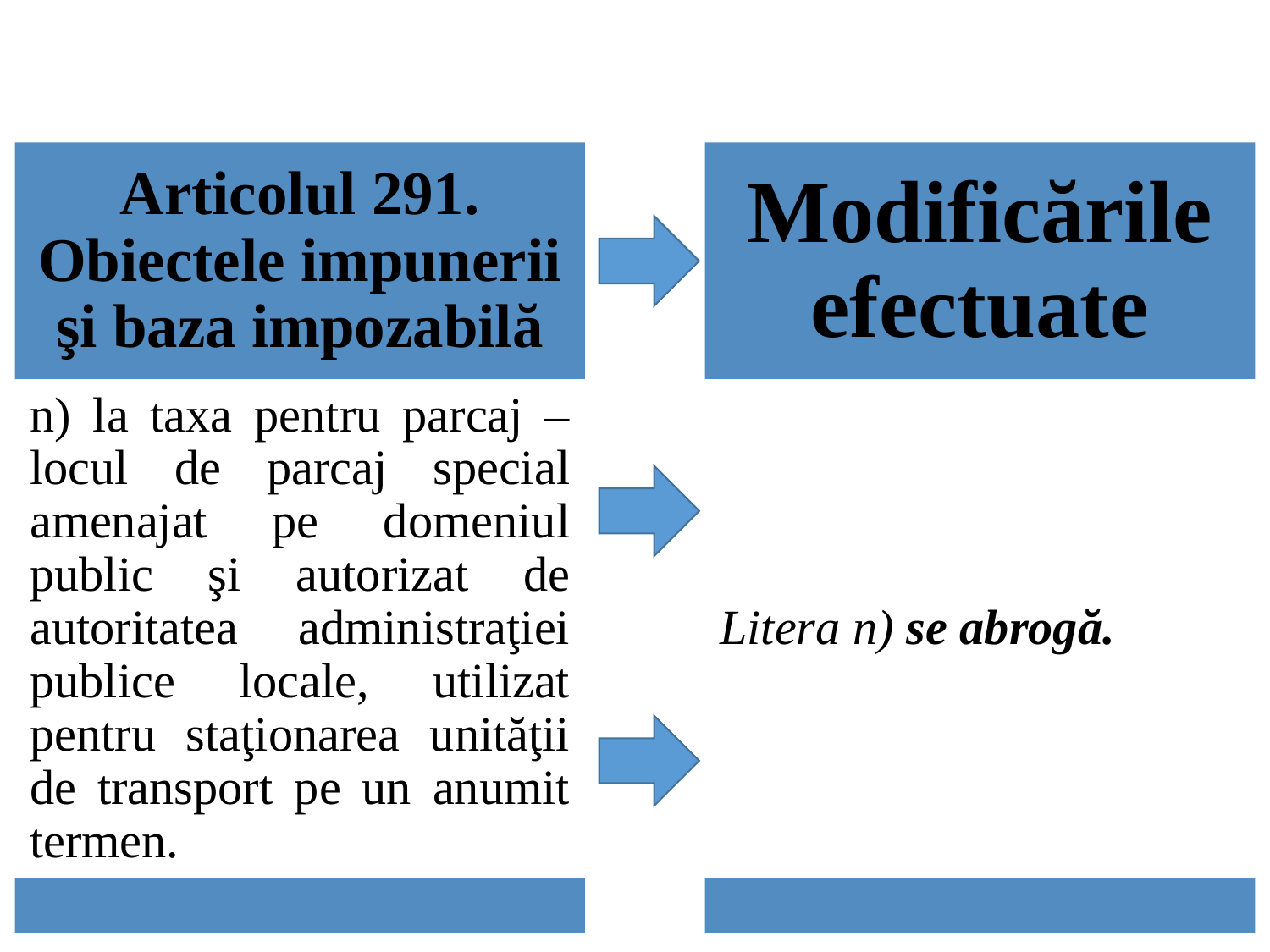

Articolul 291. Obiectele impunerii şi baza impozabilă
n) la taxa pentru parcaj – locul de parcaj special amenajat pe domeniul public şi autorizat de autoritatea administraţiei publice locale, utilizat pentru staţionarea unităţii de transport pe un anumit termen.
Modificările efectuate
Litera n) se abrogă.

16